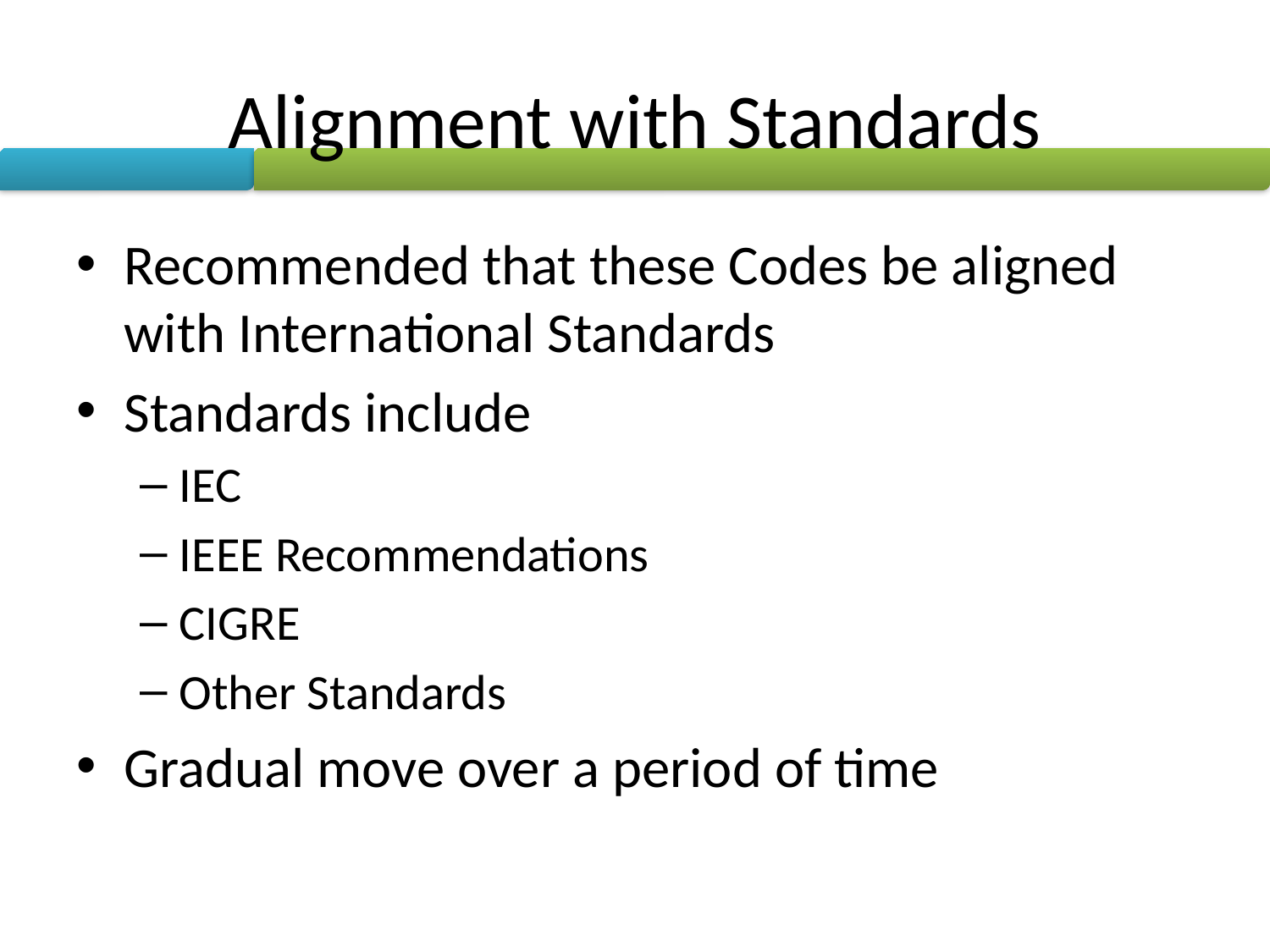

# Alignment with Standards
Recommended that these Codes be aligned with International Standards
Standards include
IEC
IEEE Recommendations
CIGRE
Other Standards
Gradual move over a period of time